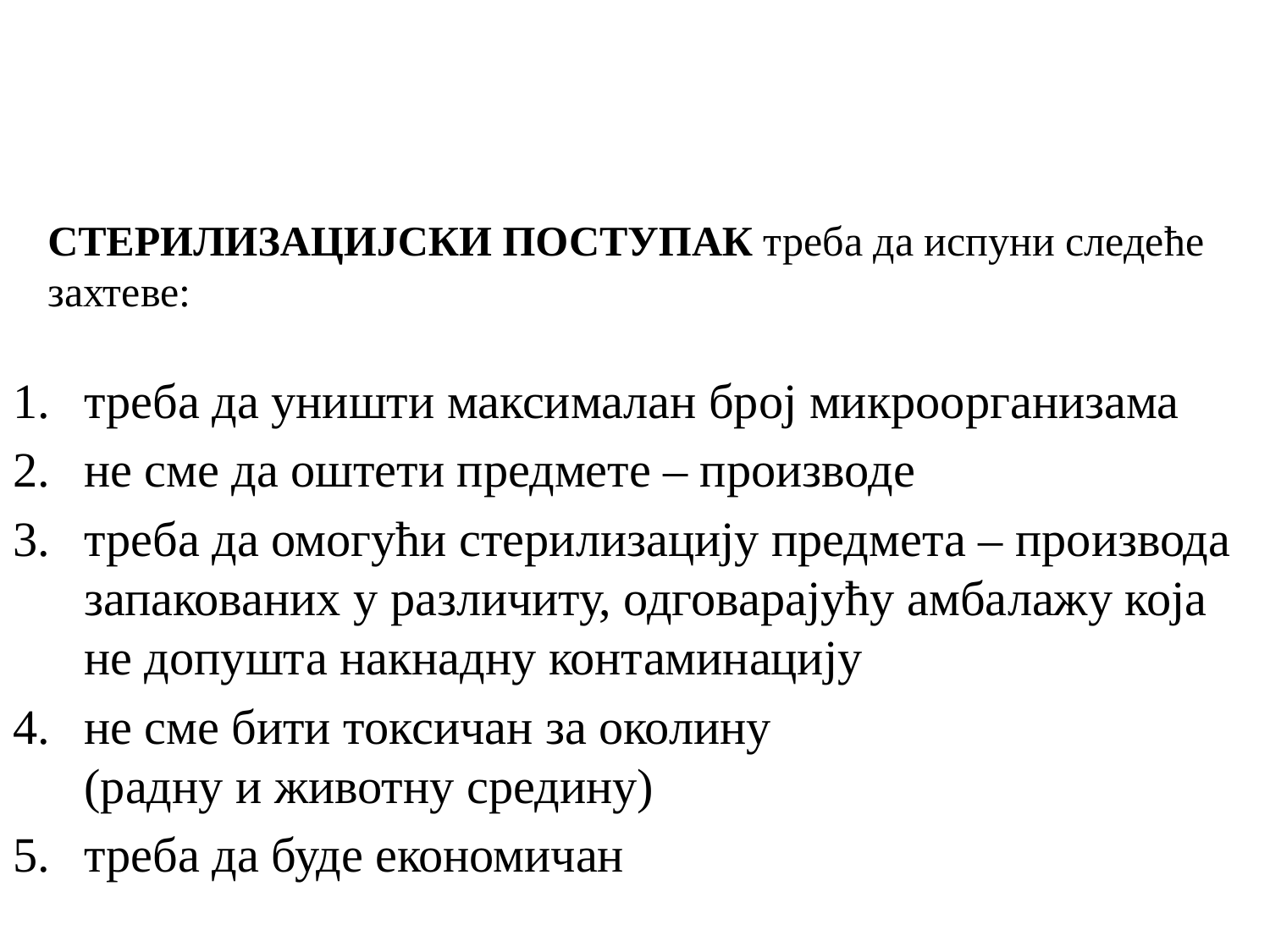

СТЕРИЛИЗАЦИЈСКИ ПОСТУПАК треба да испуни следеће захтеве:
треба да уништи максималан број микроорганизама
не сме да оштети предмете – производе
треба да омогући стерилизацију предмета – производа запакованих у различиту, одговарајућу амбалажу која не допушта накнадну контаминацију
не сме бити токсичан за околину                                      (радну и животну средину)
треба да буде економичан